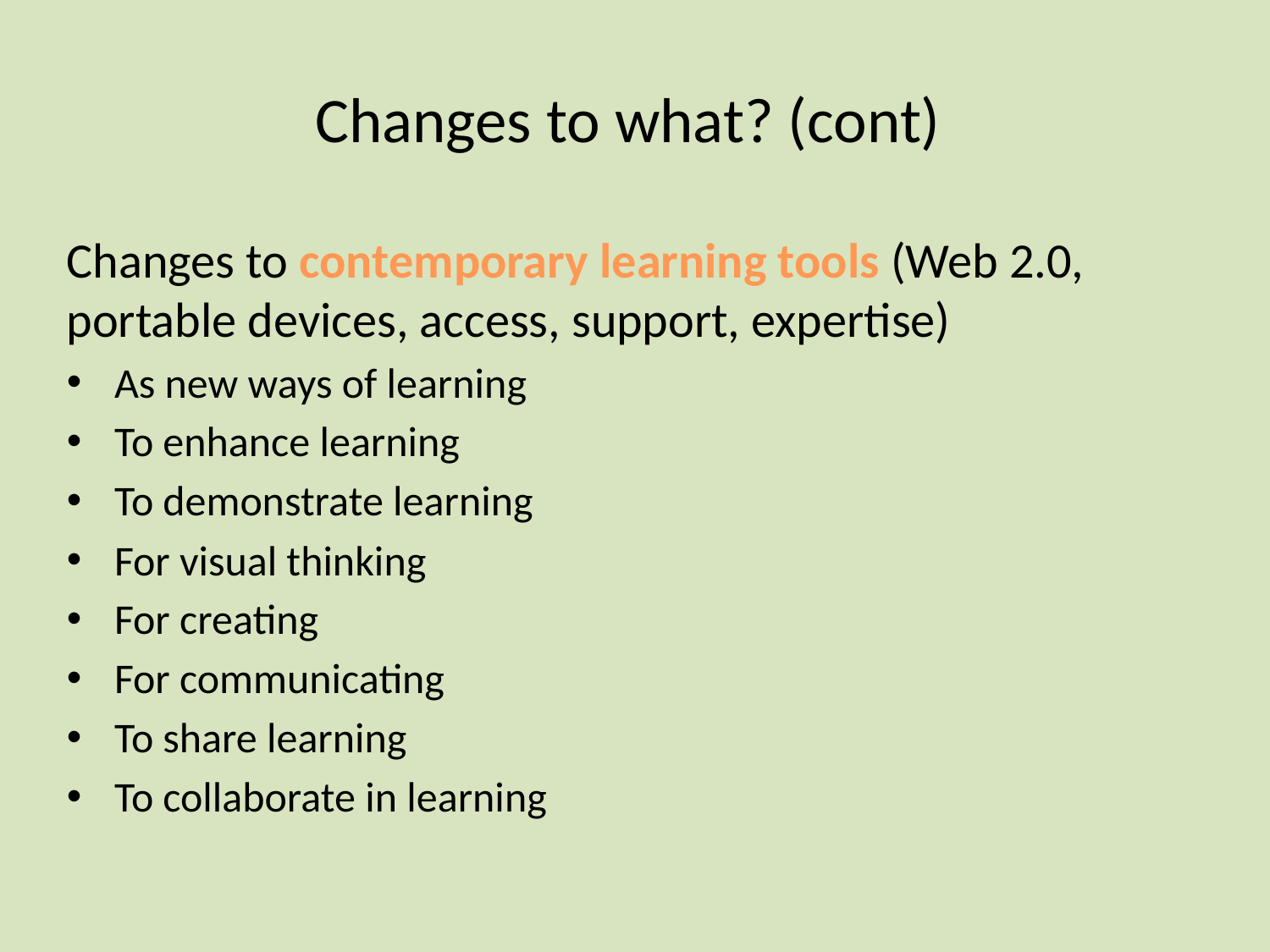

# Changes to what? (cont)
Changes to contemporary learning tools (Web 2.0, portable devices, access, support, expertise)
As new ways of learning
To enhance learning
To demonstrate learning
For visual thinking
For creating
For communicating
To share learning
To collaborate in learning